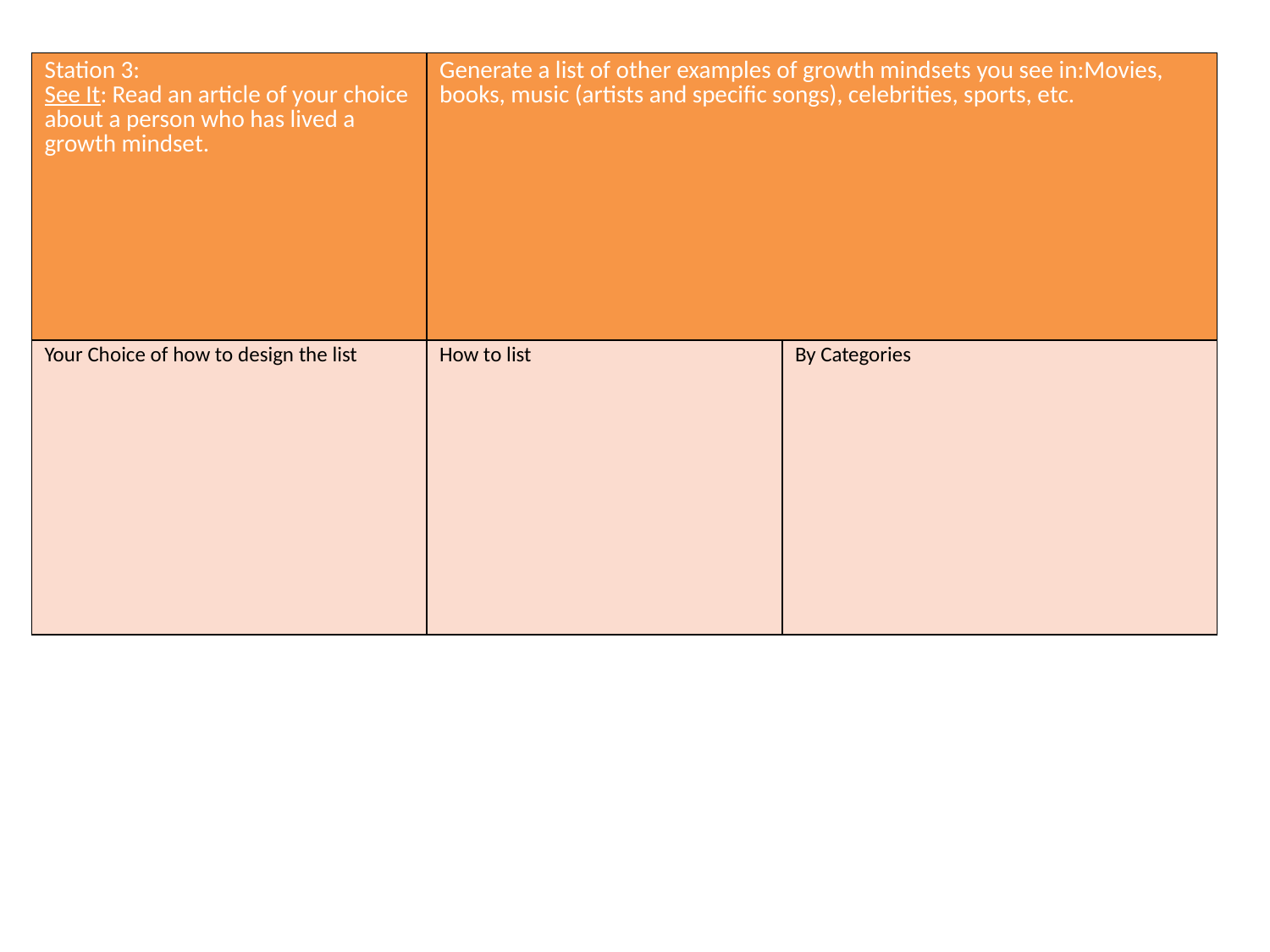

#

| Station 3: See It: Read an article of your choice about a person who has lived a growth mindset. | Generate a list of other examples of growth mindsets you see in:Movies, books, music (artists and specific songs), celebrities, sports, etc. |  |
| --- | --- | --- |
| Your Choice of how to design the list | How to list | By Categories |